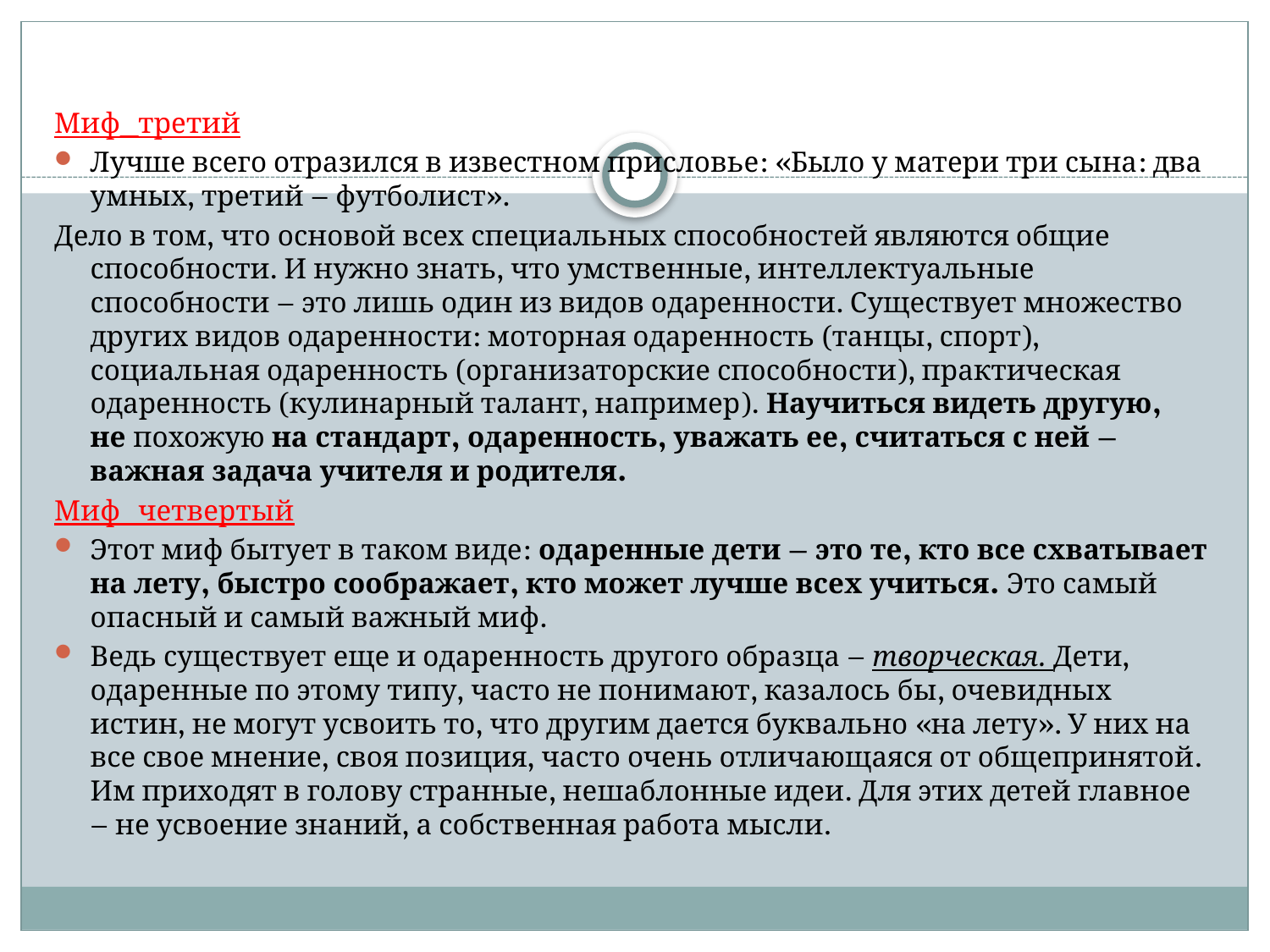

Миф_третий
Лучше всего отразился в известном присловье: «Было у матери три сына: два умных, третий – футболист».
Дело в том, что основой всех специальных способностей являются общие способности. И нужно знать, что умственные, интеллектуальные способности – это лишь один из видов одаренности. Существует множество других видов одаренности: моторная одаренность (танцы, спорт), социальная одаренность (организаторские способности), практическая одаренность (кулинарный талант, например). Научиться видеть другую, не похожую на стандарт, одаренность, уважать ее, считаться с ней – важная задача учителя и родителя.
Миф_четвертый
Этот миф бытует в таком виде: одаренные дети – это те, кто все схватывает на лету, быстро соображает, кто может лучше всех учиться. Это самый опасный и самый важный миф.
Ведь существует еще и одаренность другого образца – творческая. Дети, одаренные по этому типу, часто не понимают, казалось бы, очевидных истин, не могут усвоить то, что другим дается буквально «на лету». У них на все свое мнение, своя позиция, часто очень отличающаяся от общепринятой. Им приходят в голову странные, нешаблонные идеи. Для этих детей главное – не усвоение знаний, а собственная работа мысли.